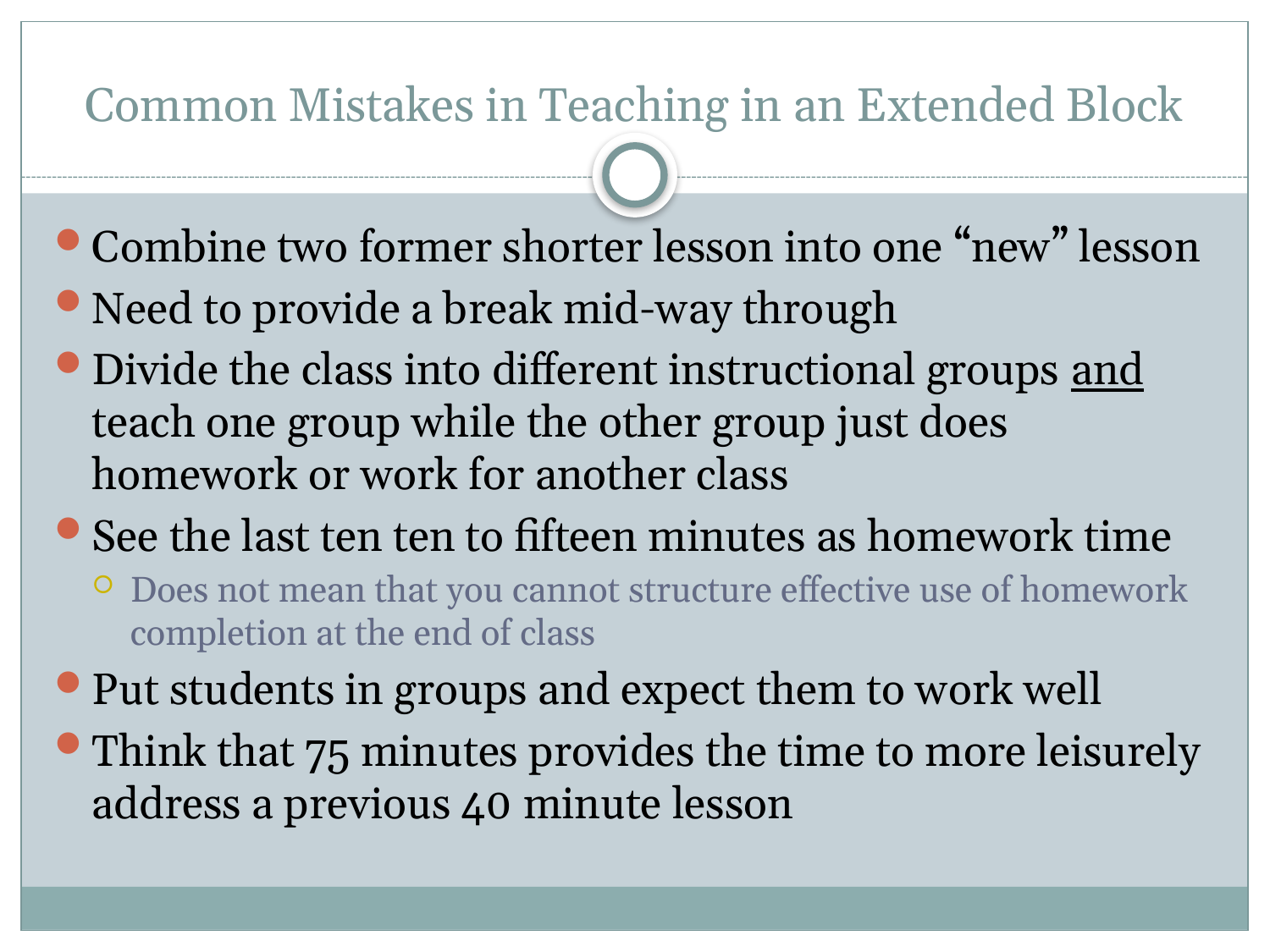

# Common Mistakes in Teaching in an Extended Block
Combine two former shorter lesson into one “new” lesson
Need to provide a break mid-way through
Divide the class into different instructional groups and teach one group while the other group just does homework or work for another class
See the last ten ten to fifteen minutes as homework time
Does not mean that you cannot structure effective use of homework completion at the end of class
Put students in groups and expect them to work well
Think that 75 minutes provides the time to more leisurely address a previous 40 minute lesson